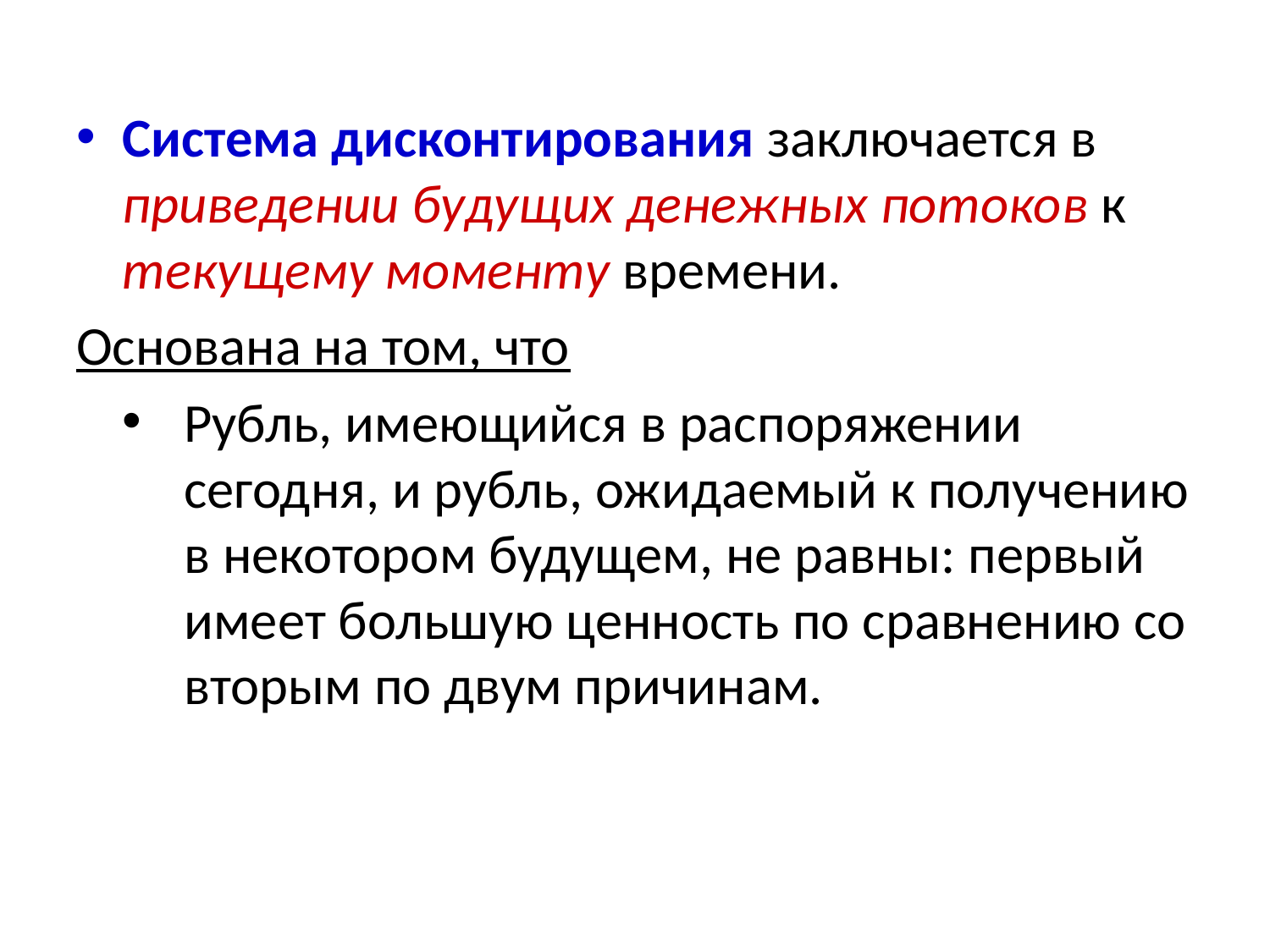

Система дисконтирования заключается в приведении будущих денежных потоков к текущему моменту времени.
Основана на том, что
Рубль, имеющийся в распоряжении сегодня, и рубль, ожидаемый к получению в некотором будущем, не равны: первый имеет большую ценность по сравнению со вторым по двум причинам.